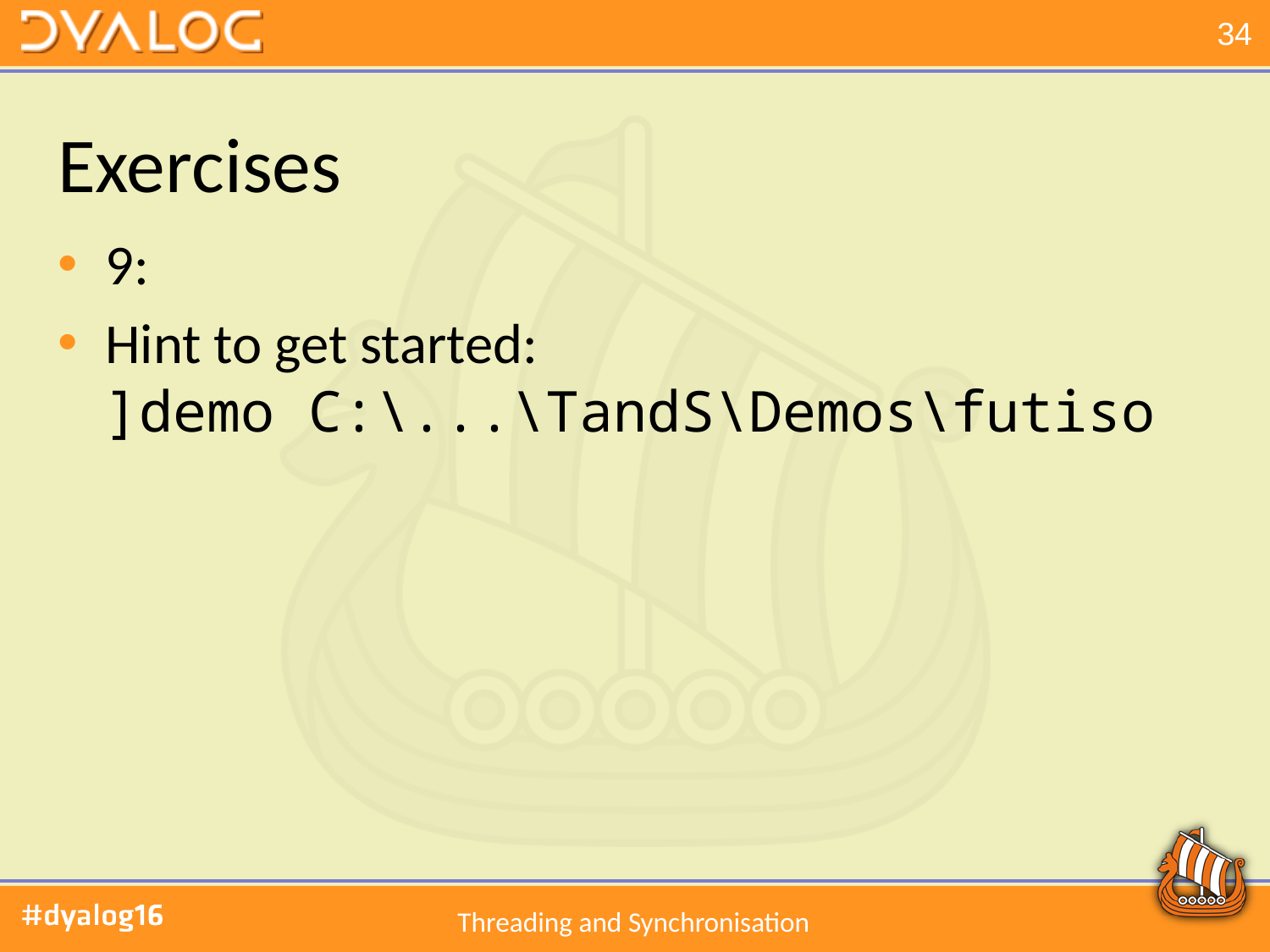

# Exercises
9:
Hint to get started:
]demo C:\...\TandS\Demos\futiso
Threading and Synchronisation